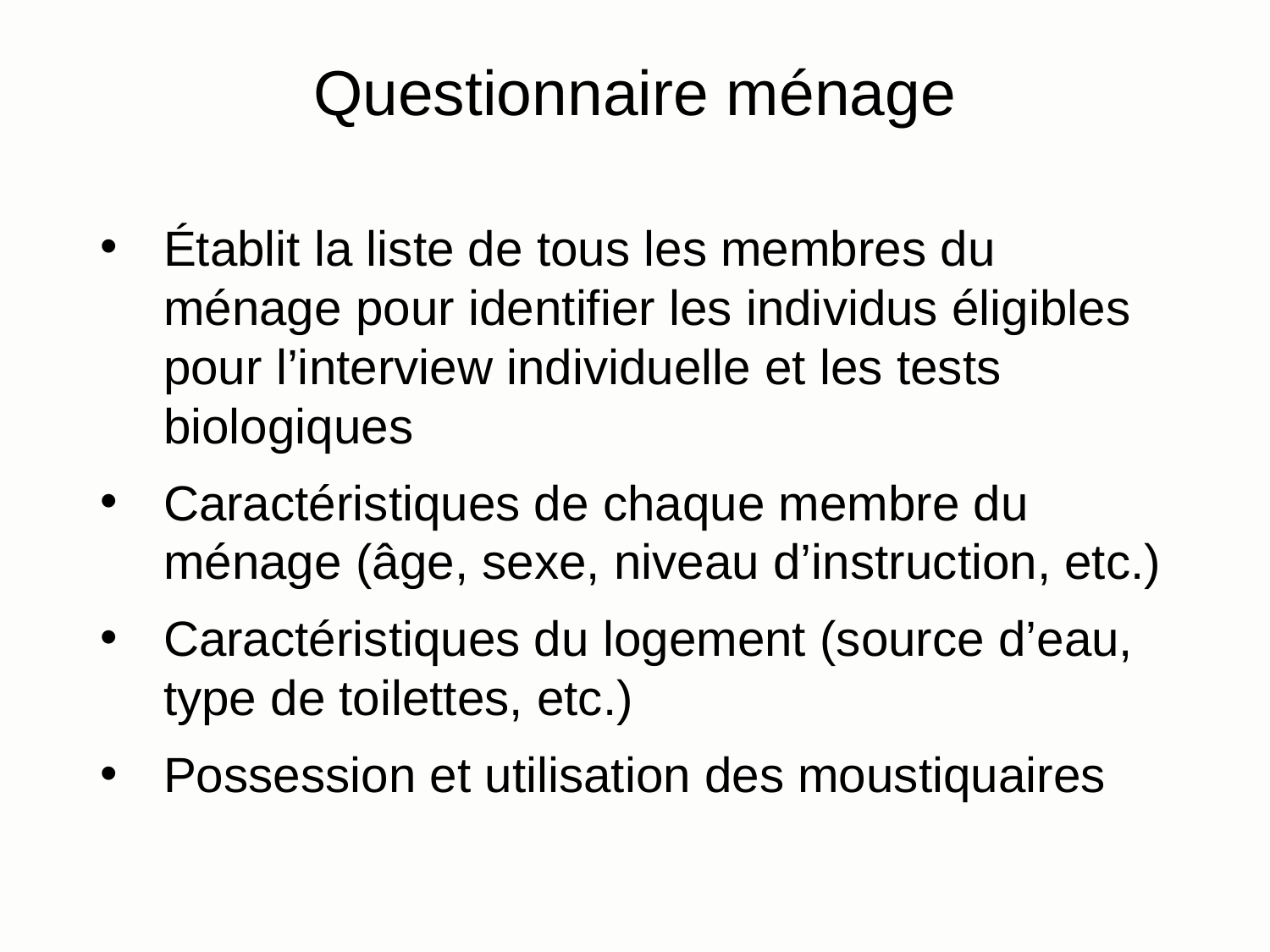

# Questionnaire ménage
Établit la liste de tous les membres du ménage pour identifier les individus éligibles pour l’interview individuelle et les tests biologiques
Caractéristiques de chaque membre du ménage (âge, sexe, niveau d’instruction, etc.)
Caractéristiques du logement (source d’eau, type de toilettes, etc.)
Possession et utilisation des moustiquaires